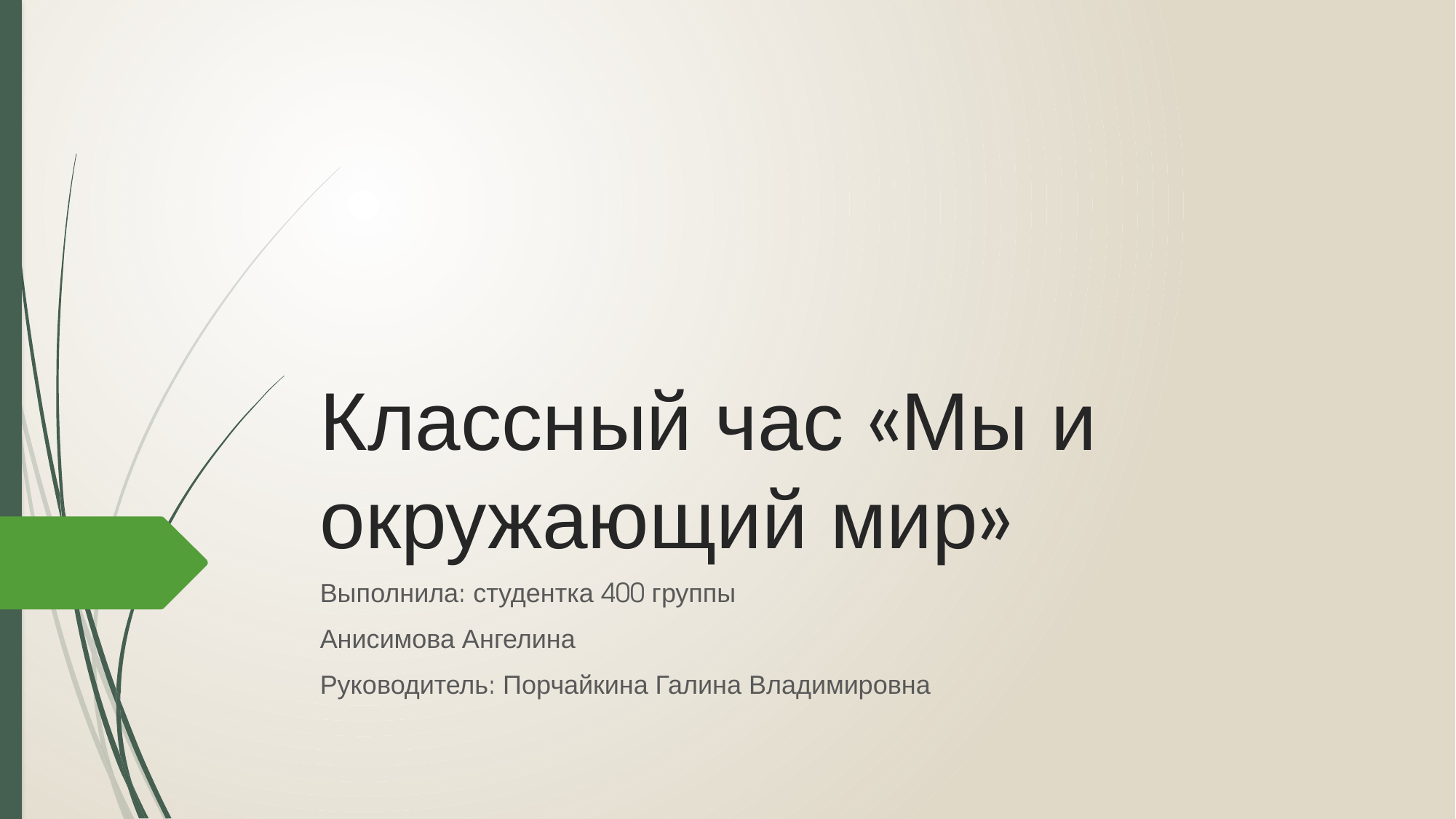

# Классный час «Мы и окружающий мир»
Выполнила: студентка 400 группы
Анисимова Ангелина
Руководитель: Порчайкина Галина Владимировна